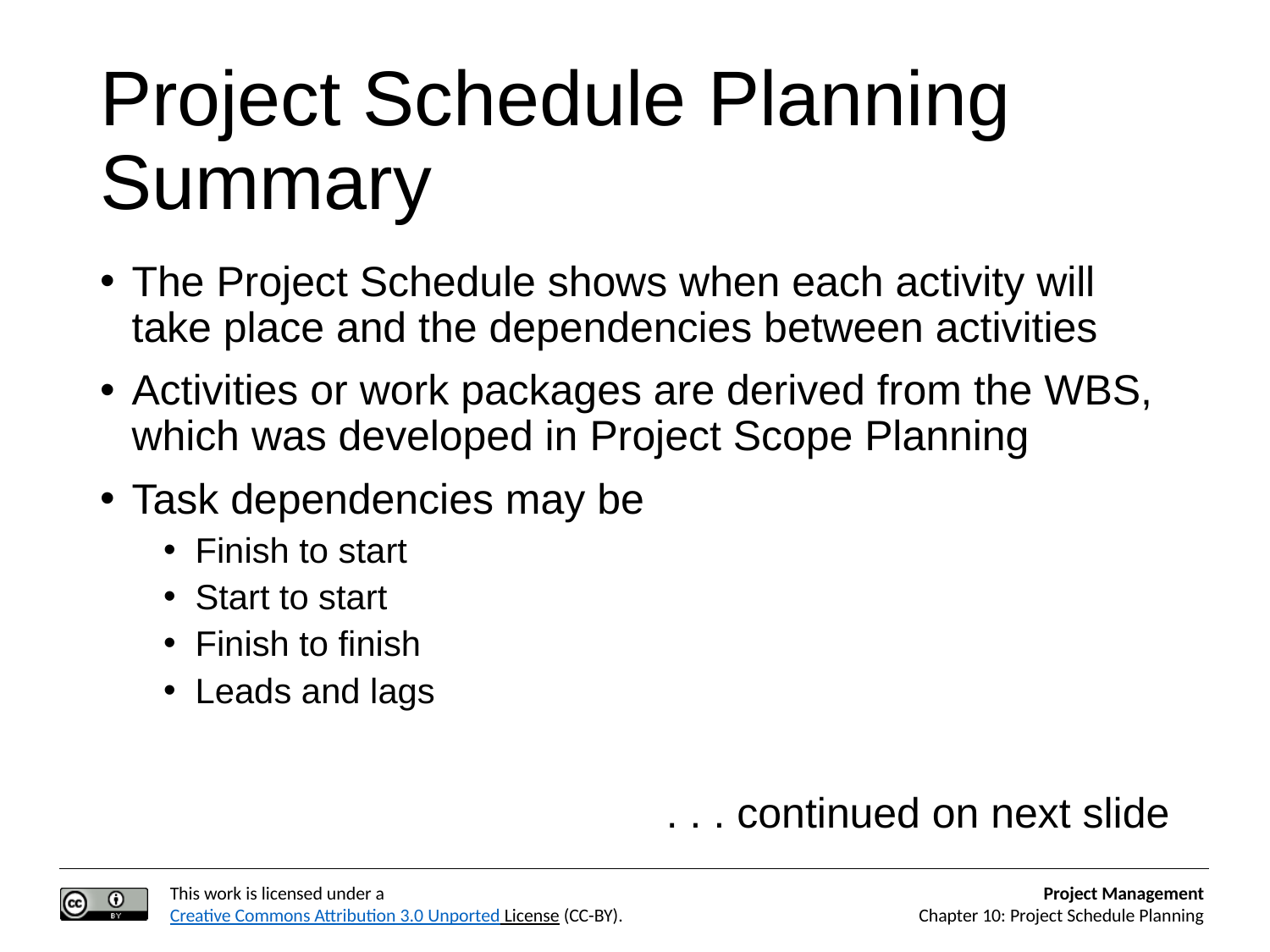

# Project Schedule Planning Summary
The Project Schedule shows when each activity will take place and the dependencies between activities
Activities or work packages are derived from the WBS, which was developed in Project Scope Planning
Task dependencies may be
Finish to start
Start to start
Finish to finish
Leads and lags

. . . continued on next slide